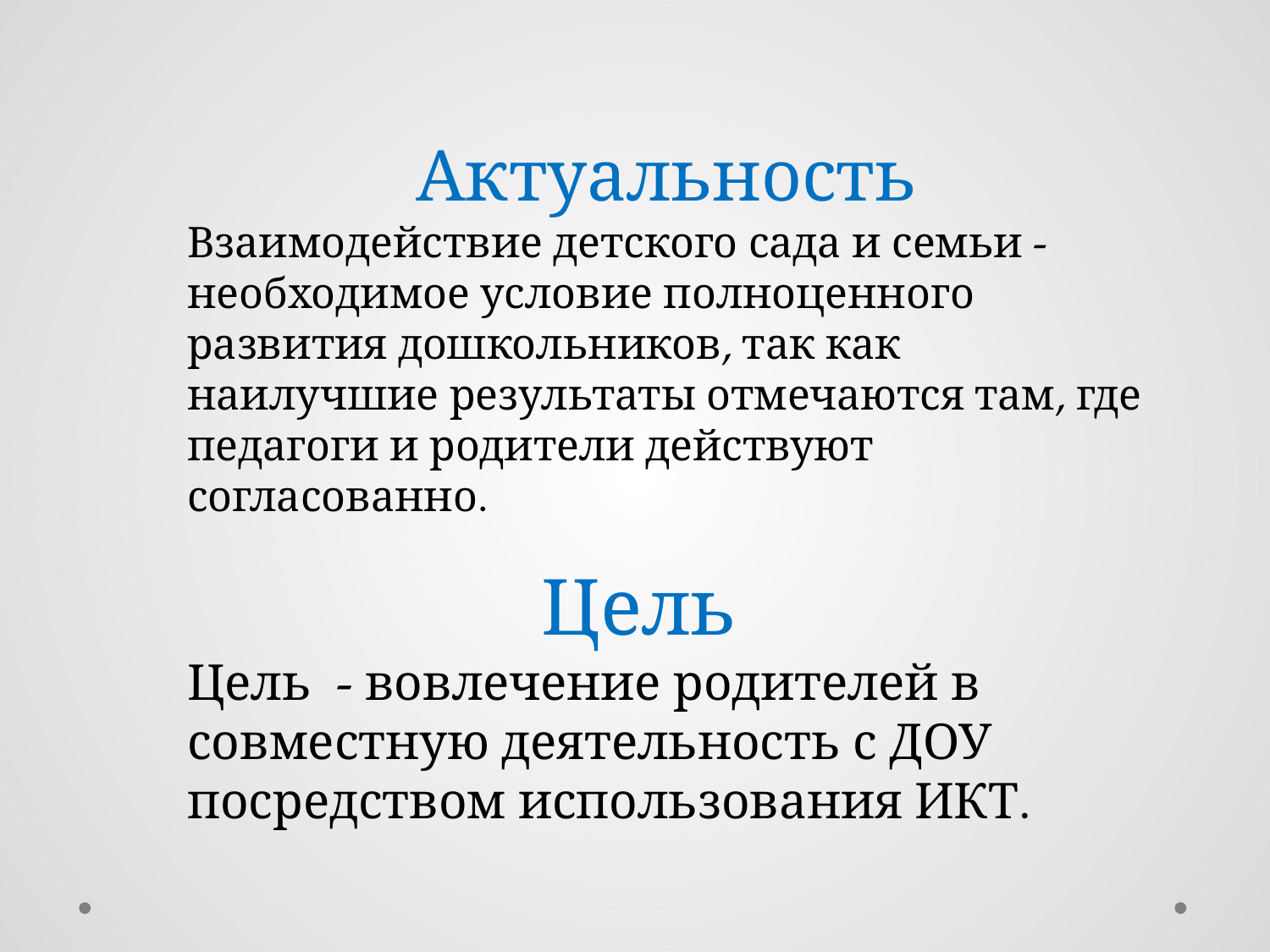

Актуальность
Взаимодействие детского сада и семьи - необходимое условие полноценного развития дошкольников, так как наилучшие результаты отмечаются там, где педагоги и родители действуют согласованно.

                                            Цель
Цель  - вовлечение родителей в совместную деятельность с ДОУ посредством использования ИКТ.